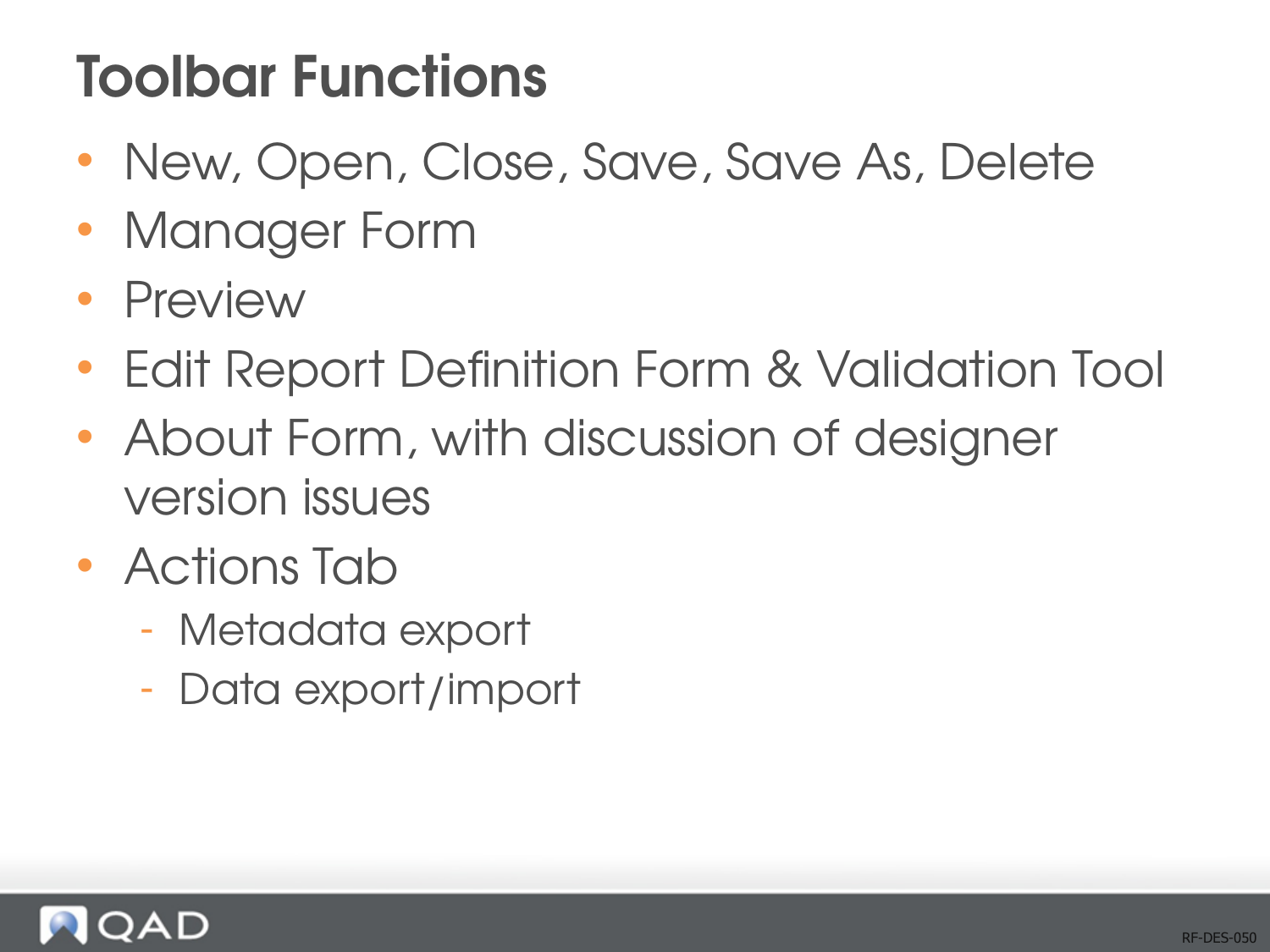

# Toolbar Functions
New, Open, Close, Save, Save As, Delete
Manager Form
Preview
Edit Report Definition Form & Validation Tool
About Form, with discussion of designer version issues
Actions Tab
Metadata export
Data export/import
RF-DES-050